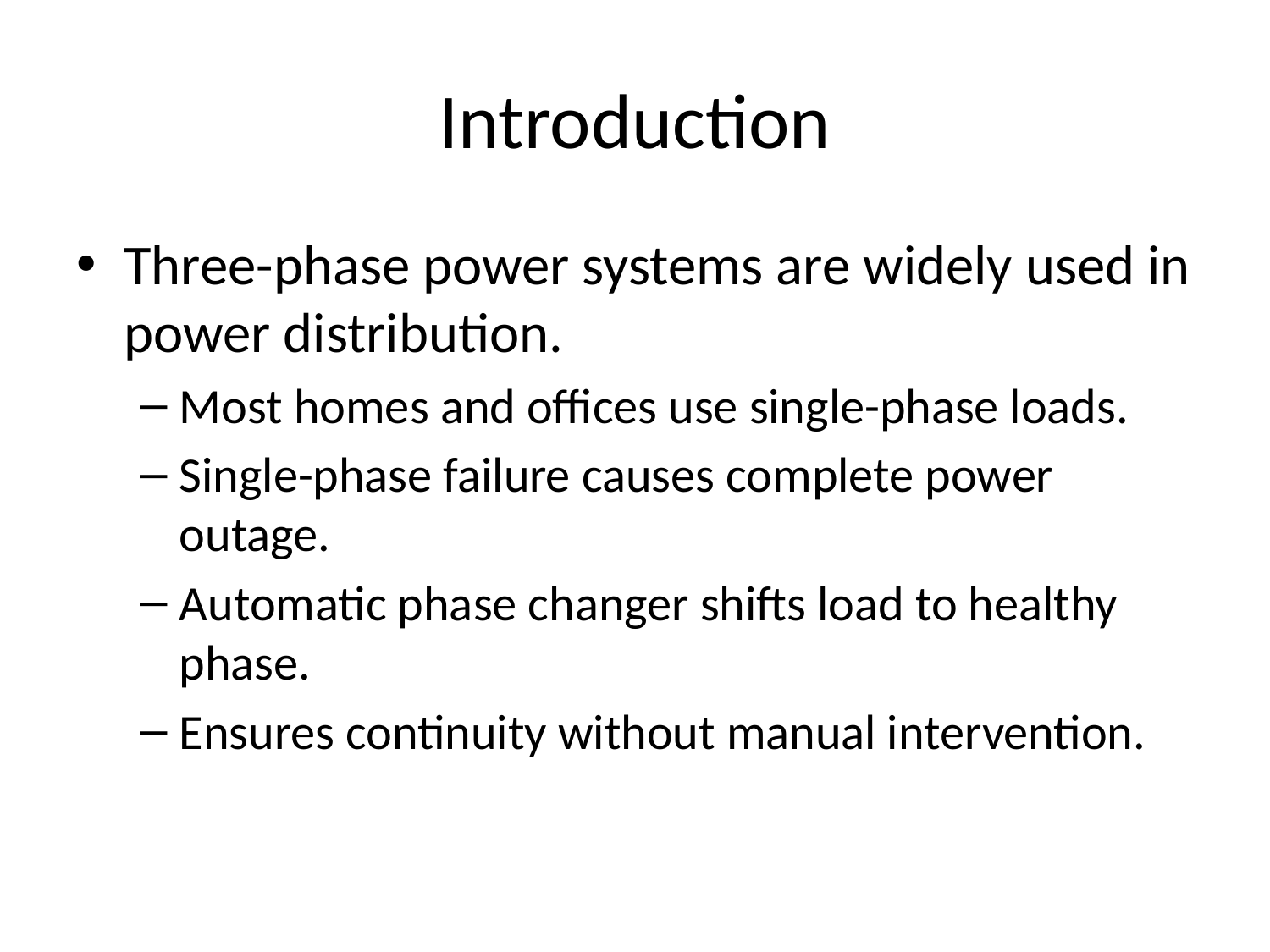

# Introduction
Three-phase power systems are widely used in power distribution.
Most homes and offices use single-phase loads.
Single-phase failure causes complete power outage.
Automatic phase changer shifts load to healthy phase.
Ensures continuity without manual intervention.